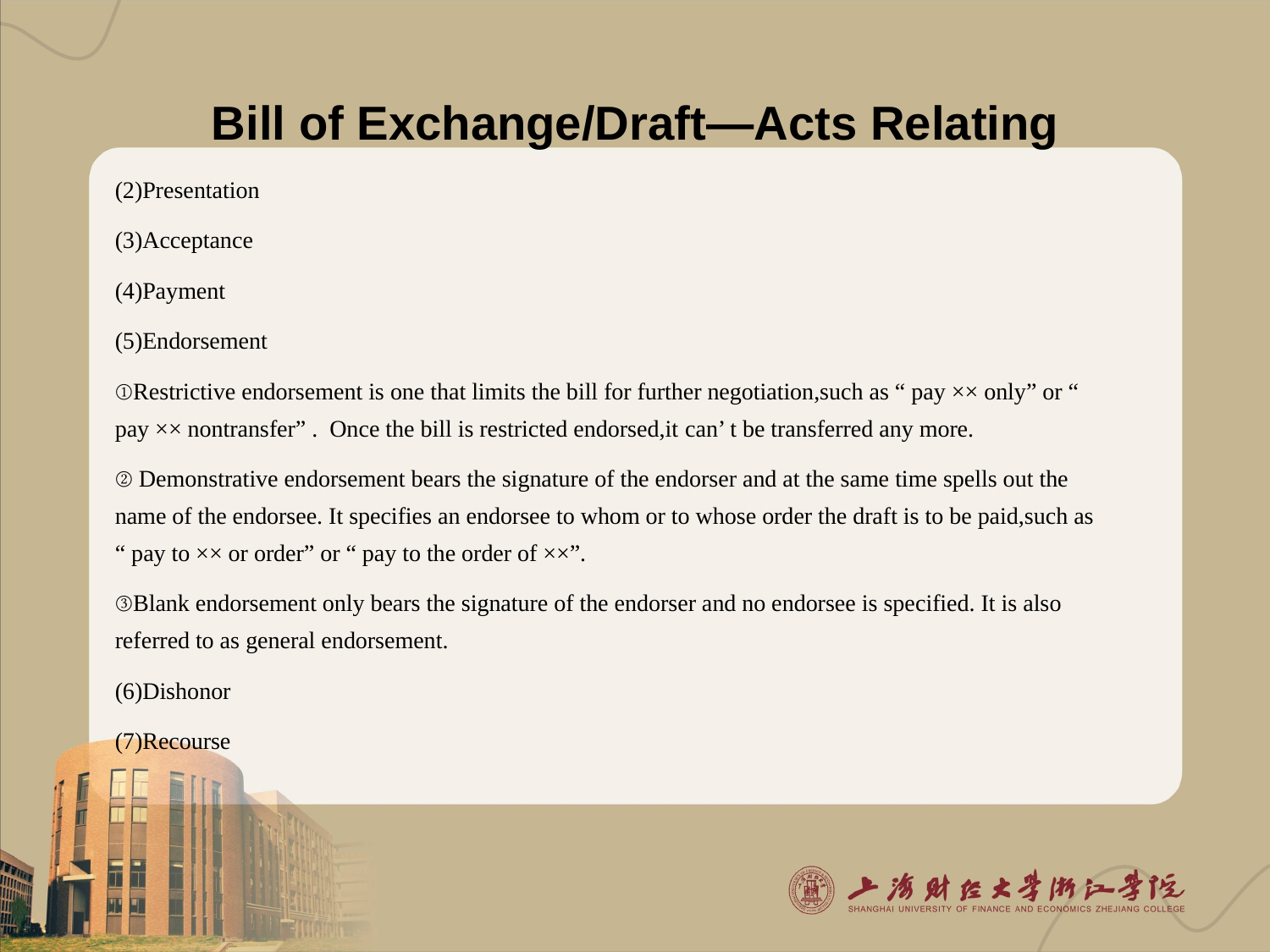

# Bill of Exchange/Draft—Acts Relating
(2)Presentation
(3)Acceptance
(4)Payment
(5)Endorsement
①Restrictive endorsement is one that limits the bill for further negotiation,such as “ pay ×× only” or “ pay ×× nontransfer” .  Once the bill is restricted endorsed,it can’ t be transferred any more.
② Demonstrative endorsement bears the signature of the endorser and at the same time spells out the name of the endorsee. It specifies an endorsee to whom or to whose order the draft is to be paid,such as “ pay to ×× or order” or “ pay to the order of ××”.
③Blank endorsement only bears the signature of the endorser and no endorsee is specified. It is also referred to as general endorsement.
(6)Dishonor
(7)Recourse